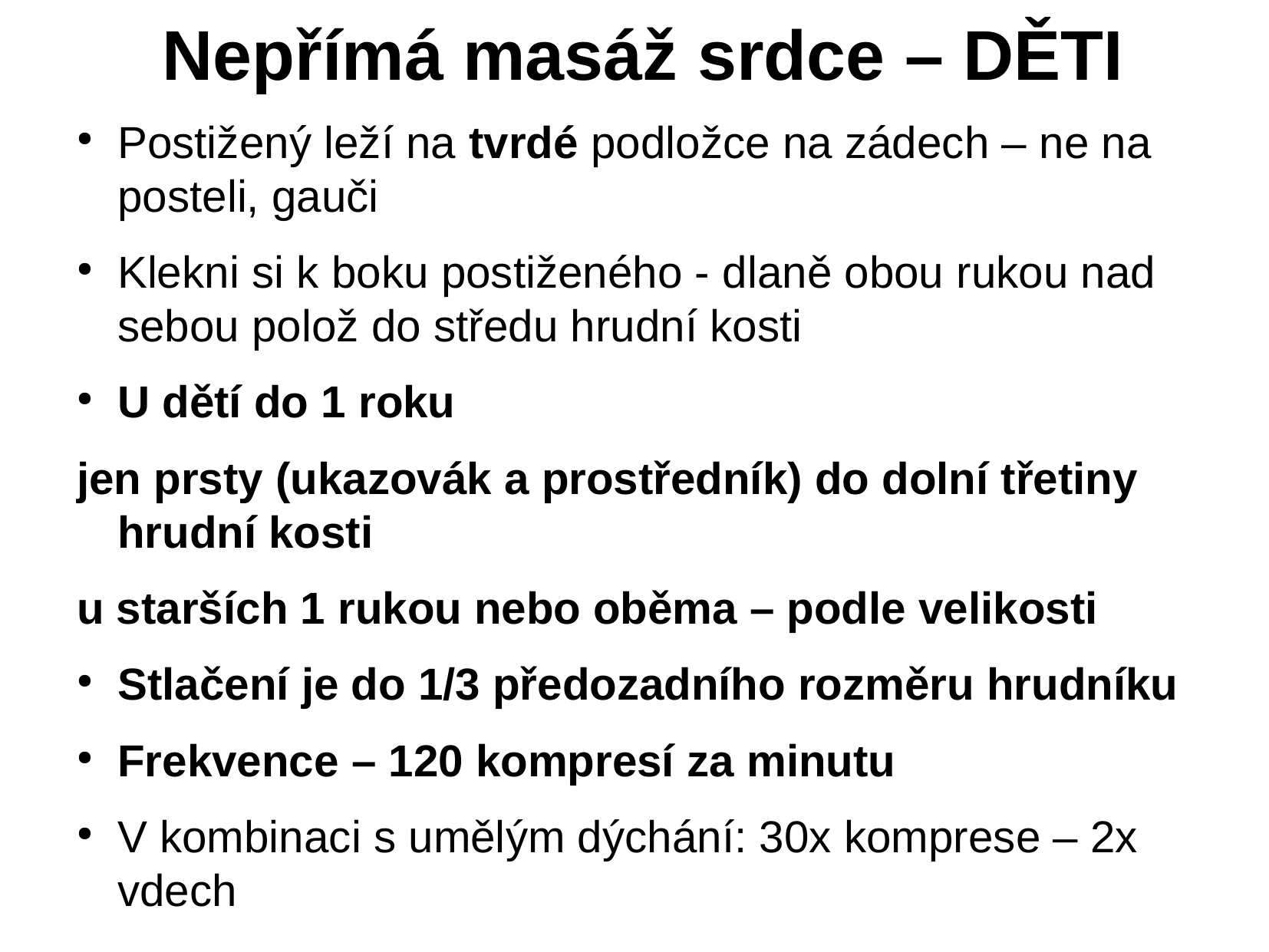

# Nepřímá masáž srdce – DĚTI
Postižený leží na tvrdé podložce na zádech – ne na posteli, gauči
Klekni si k boku postiženého - dlaně obou rukou nad sebou polož do středu hrudní kosti
U dětí do 1 roku
jen prsty (ukazovák a prostředník) do dolní třetiny hrudní kosti
u starších 1 rukou nebo oběma – podle velikosti
Stlačení je do 1/3 předozadního rozměru hrudníku
Frekvence – 120 kompresí za minutu
V kombinaci s umělým dýchání: 30x komprese – 2x vdech